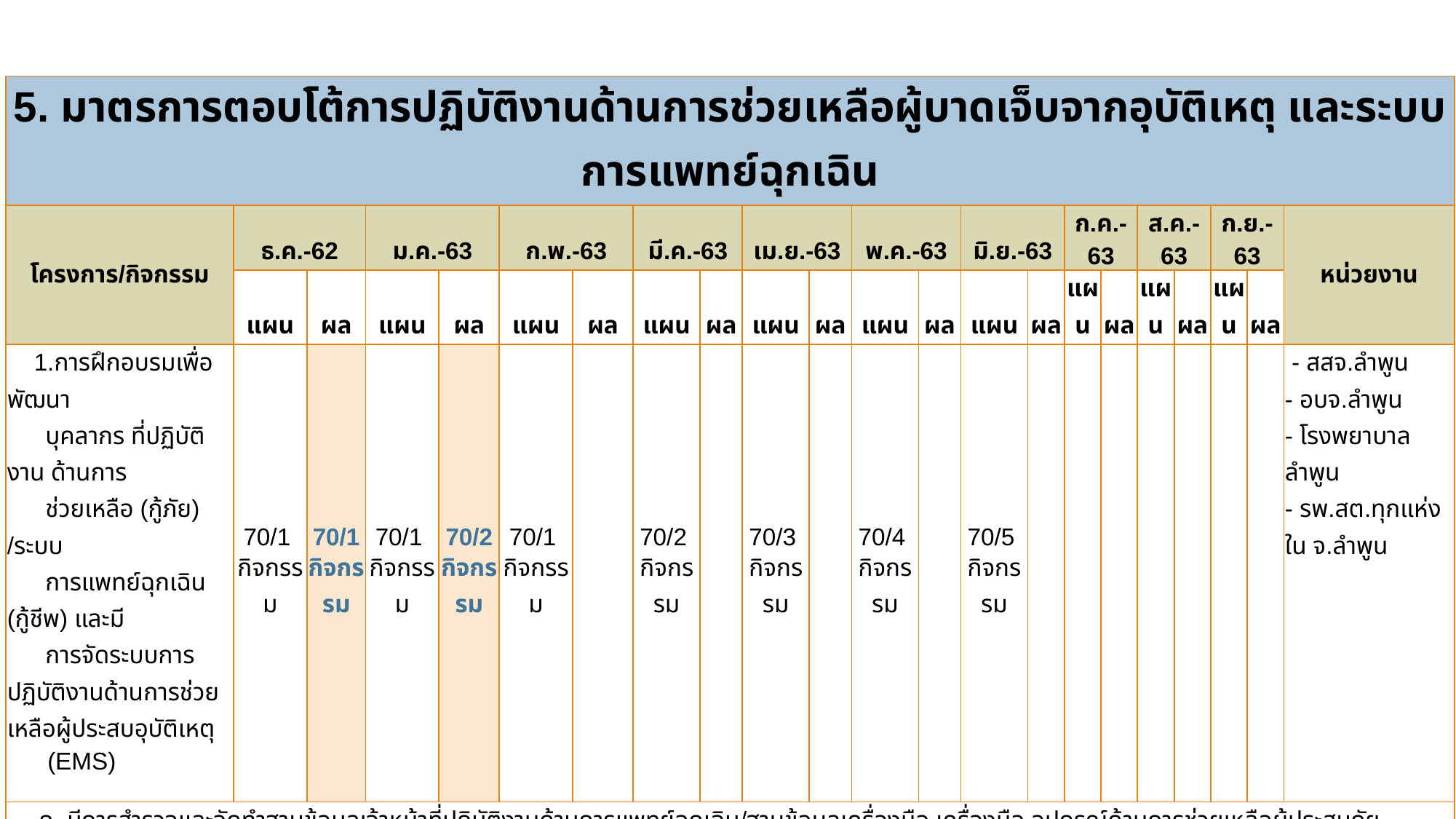

| 5. มาตรการตอบโต้การปฏิบัติงานด้านการช่วยเหลือผู้บาดเจ็บจากอุบัติเหตุ และระบบการแพทย์ฉุกเฉิน |  |  |  |  |  |  |  |  |  |  |  |  |  |  |  |  |  |  |  |  |  |
| --- | --- | --- | --- | --- | --- | --- | --- | --- | --- | --- | --- | --- | --- | --- | --- | --- | --- | --- | --- | --- | --- |
| โครงการ/กิจกรรม | ธ.ค.-62 |  | ม.ค.-63 |  | ก.พ.-63 |  | มี.ค.-63 |  | เม.ย.-63 |  | พ.ค.-63 |  | มิ.ย.-63 |  | ก.ค.-63 |  | ส.ค.-63 |  | ก.ย.-63 |  | หน่วยงาน |
|  | แผน | ผล | แผน | ผล | แผน | ผล | แผน | ผล | แผน | ผล | แผน | ผล | แผน | ผล | แผน | ผล | แผน | ผล | แผน | ผล |  |
| 1.การฝึกอบรมเพื่อพัฒนา บุคลากร ที่ปฏิบัติงาน ด้านการ ช่วยเหลือ (กู้ภัย) /ระบบ การแพทย์ฉุกเฉิน (กู้ชีพ) และมี การจัดระบบการปฏิบัติงานด้านการช่วยเหลือผู้ประสบอุบัติเหตุ (EMS) | 70/1 กิจกรรม | 70/1 กิจกรรม | 70/1 กิจกรรม | 70/2 กิจกรรม | 70/1 กิจกรรม |  | 70/2 กิจกรรม |  | 70/3 กิจกรรม |  | 70/4 กิจกรรม |  | 70/5 กิจกรรม |  |  |  |  |  |  |  | - สสจ.ลำพูน - อบจ.ลำพูน - โรงพยาบาลลำพูน - รพ.สต.ทุกแห่ง ใน จ.ลำพูน |
| ก. มีการสำรวจและจัดทำฐานข้อมูลเจ้าหน้าที่ปฏิบัติงานด้านการแพทย์ฉุกเฉิน/ฐานข้อมูลเครื่องมือ เครื่องมือ อุปกรณ์ด้านการช่วยเหลือผู้ประสบภัย ข. มีการฝึกอบรมการปฏิบัติงานด้านการช่วยเหลือและระบบ First Responder curriculum (FR) ตามหลักสูตรของกระทรวงสาธารณสุข อย่างน้อยปีละ 1 ครั้ง ค. ซ้อมแผนด้านการช่วยเหลือผู้ประสบอุบัติเหตุ อย่างน้อยปีละ 1 ครั้ง ง. ระบบปฏิบัติงานด้านการช่วยเหลือผู้ประสบอุบัติเหตุ (EMS) สามารถนำส่งผู้บาดเจ็บได้ภายใน 10 นาที นับจากรับแจ้งเหตุ จ. รายงานผลการปฏิบัติงานด้านการช่วยเหลือผู้ประสบเหตุ(EMS) ให้ ศปถ.จังหวัด อย่างน้อยเดือนละ 1 ครั้ง |  |  |  |  |  |  |  |  |  |  |  |  |  |  |  |  |  |  |  |  |  |